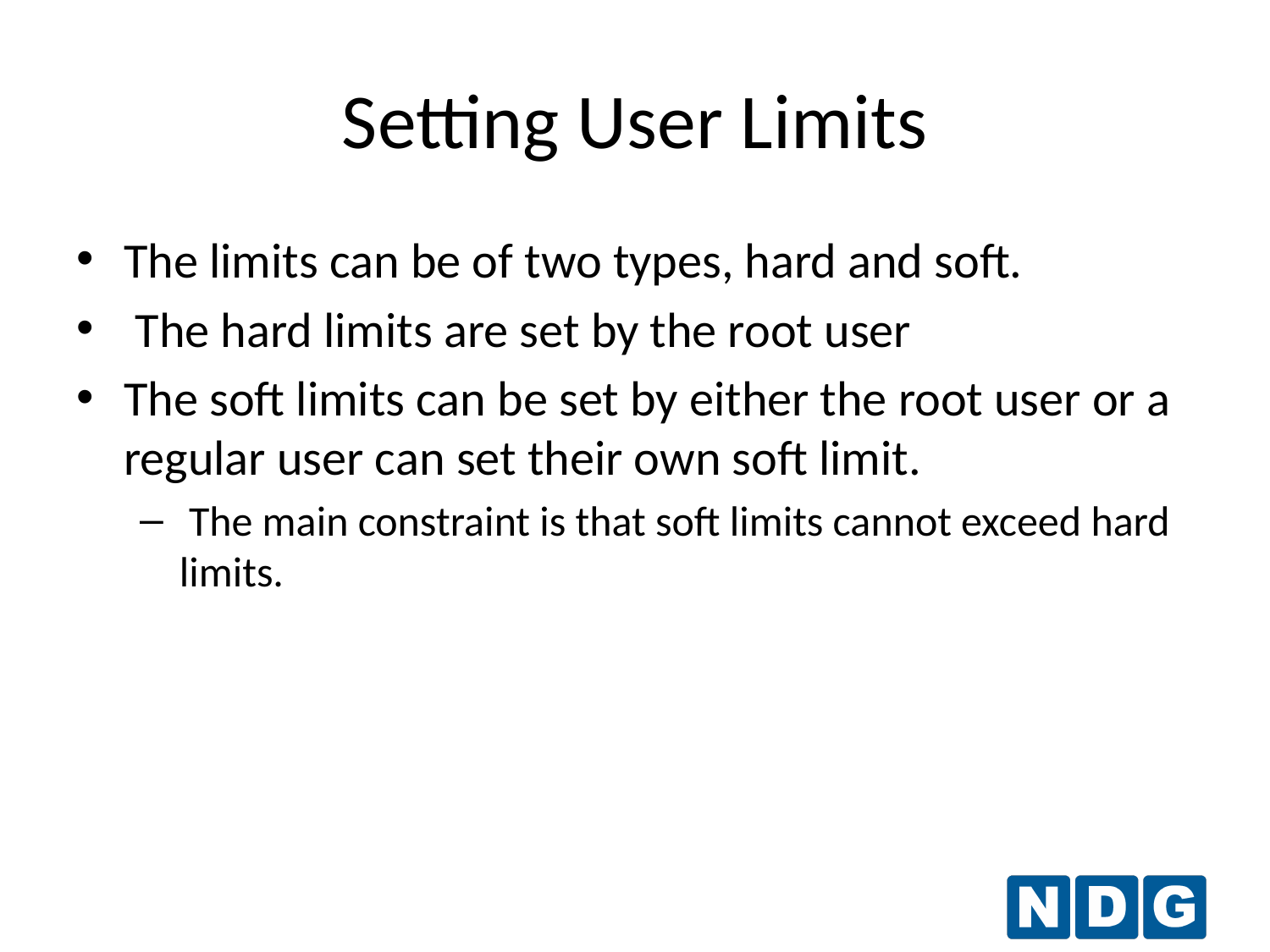

# Setting User Limits
The limits can be of two types, hard and soft.
 The hard limits are set by the root user
The soft limits can be set by either the root user or a regular user can set their own soft limit.
 The main constraint is that soft limits cannot exceed hard limits.